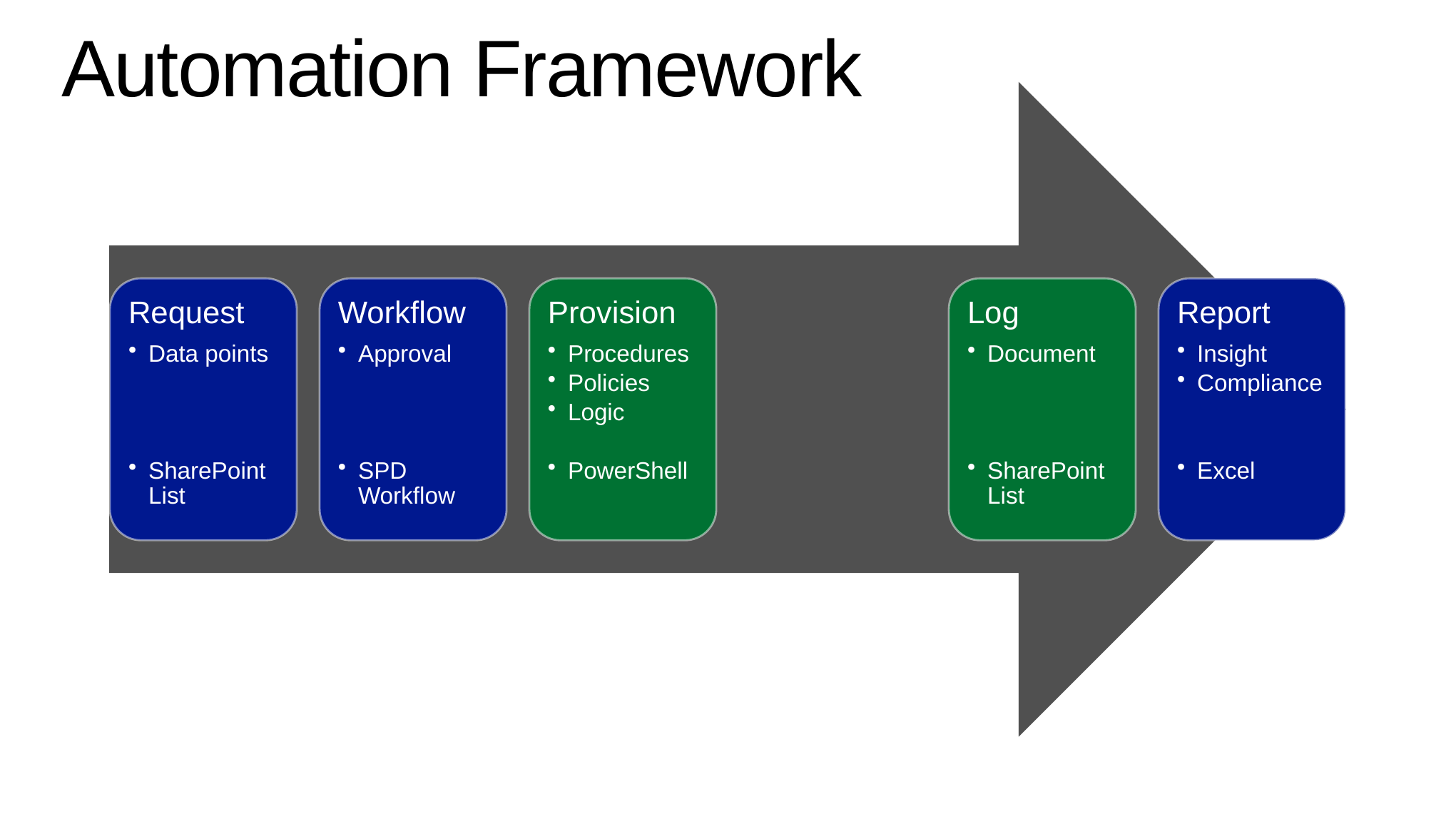

# Automation Framework

Request
Data points

SharePoint List
Workflow
Approval

SPD Workflow
Provision
Procedures
Policies
Logic

PowerShell
Log
Document

SharePoint List
Report
Insight
Compliance

Excel